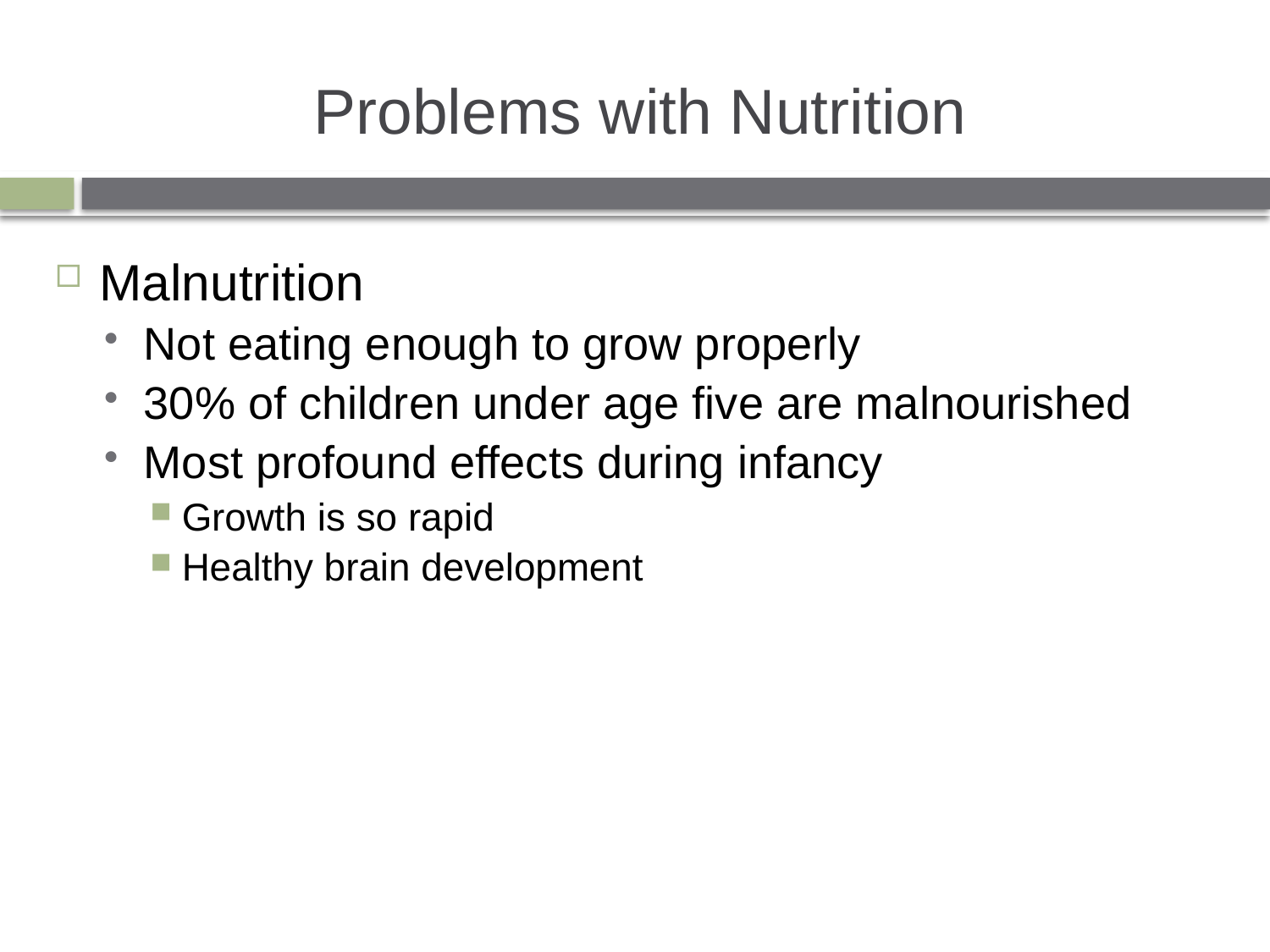

# Problems with Nutrition
Malnutrition
Not eating enough to grow properly
30% of children under age five are malnourished
Most profound effects during infancy
Growth is so rapid
Healthy brain development